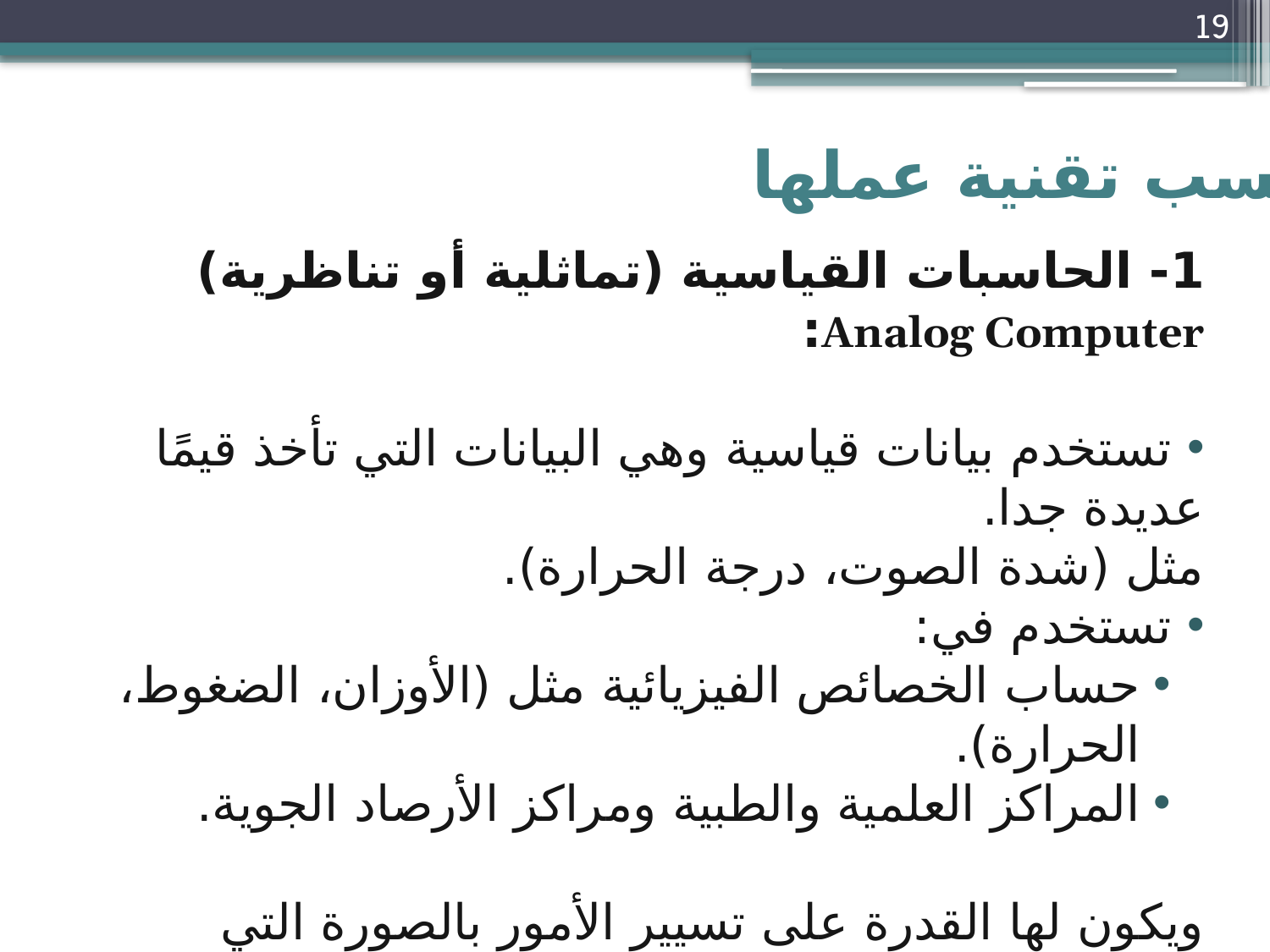

19
حسب تقنية عملها
1- الحاسبات القياسية (تماثلية أو تناظرية) Analog Computer:

 تستخدم بيانات قياسية وهي البيانات التي تأخذ قيمًا عديدة جدا.
مثل (شدة الصوت، درجة الحرارة).
 تستخدم في:
حساب الخصائص الفيزيائية مثل (الأوزان، الضغوط، الحرارة).
المراكز العلمية والطبية ومراكز الأرصاد الجوية.

ويكون لها القدرة على تسيير الأمور بالصورة التي تجدها مناسبة، مثال ذلك:
الأجهزة الطبية المتصلة بمريض معين، يمكن للجهاز وزيادة الضغط أو خفضه أو زيادة سرعة سريان محلول (مغذي) على حسب حالة المريض واستقراره.